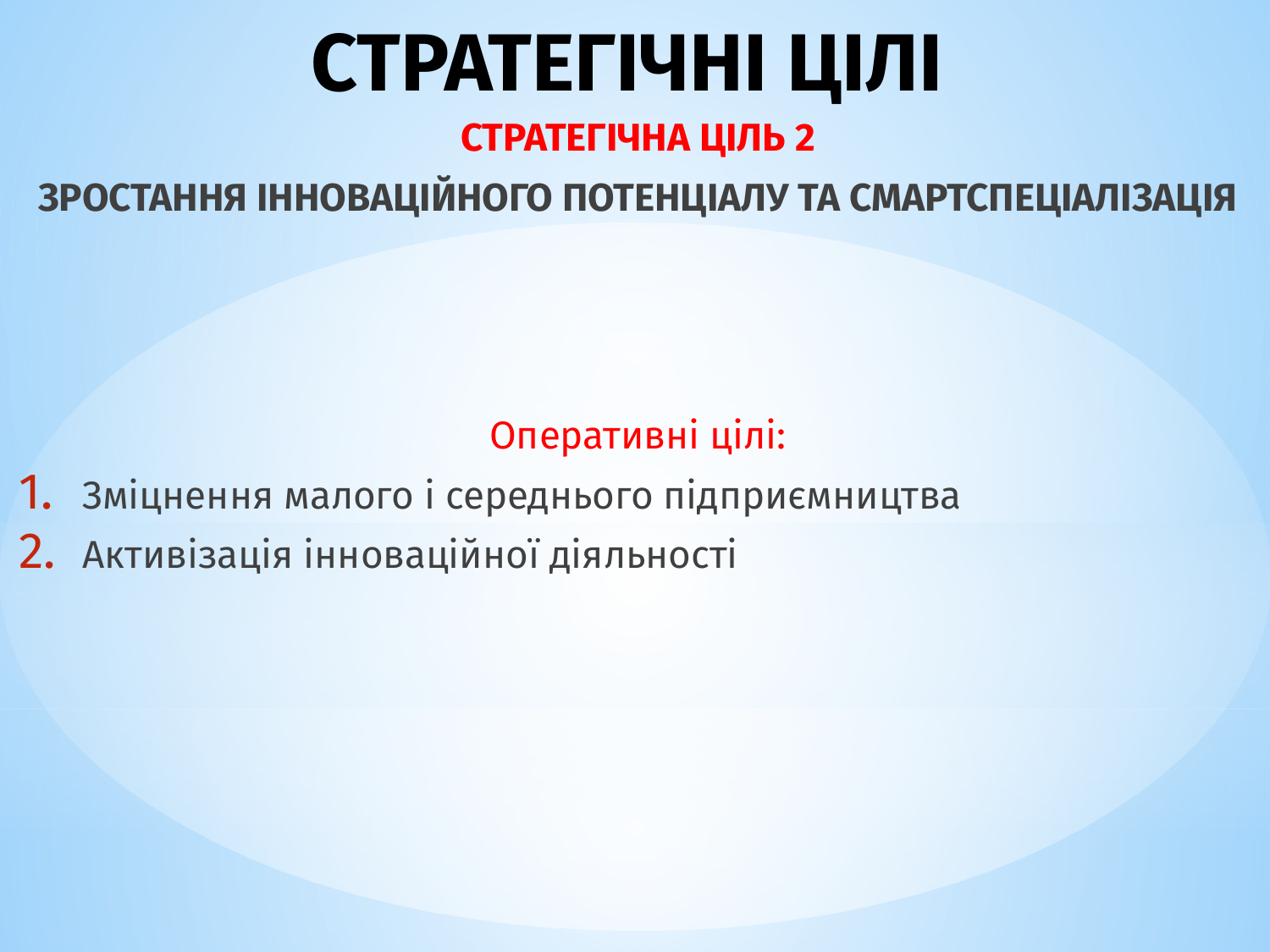

# СТРАТЕГІЧНІ ЦІЛІ
СТРАТЕГІЧНА ЦІЛЬ 2
ЗРОСТАННЯ ІННОВАЦІЙНОГО ПОТЕНЦІАЛУ ТА СМАРТСПЕЦІАЛІЗАЦІЯ

Оперативні цілі:
Зміцнення малого і середнього підприємництва
Активізація інноваційної діяльності